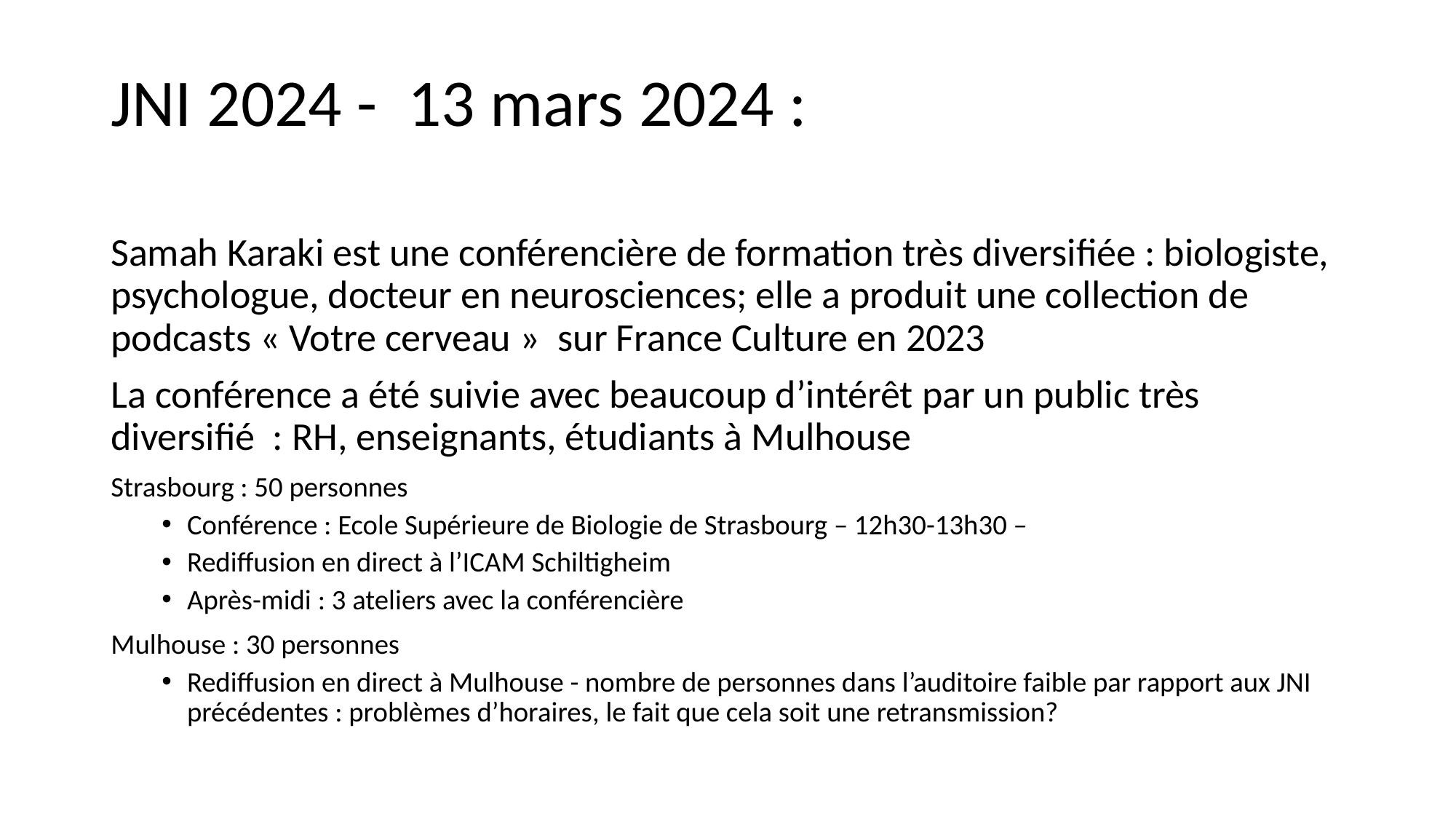

# JNI 2024 -  13 mars 2024 :
Samah Karaki est une conférencière de formation très diversifiée : biologiste, psychologue, docteur en neurosciences; elle a produit une collection de podcasts « Votre cerveau »  sur France Culture en 2023
La conférence a été suivie avec beaucoup d’intérêt par un public très diversifié  : RH, enseignants, étudiants à Mulhouse
Strasbourg : 50 personnes
Conférence : Ecole Supérieure de Biologie de Strasbourg – 12h30-13h30 –
Rediffusion en direct à l’ICAM Schiltigheim
Après-midi : 3 ateliers avec la conférencière
Mulhouse : 30 personnes
Rediffusion en direct à Mulhouse - nombre de personnes dans l’auditoire faible par rapport aux JNI précédentes : problèmes d’horaires, le fait que cela soit une retransmission?